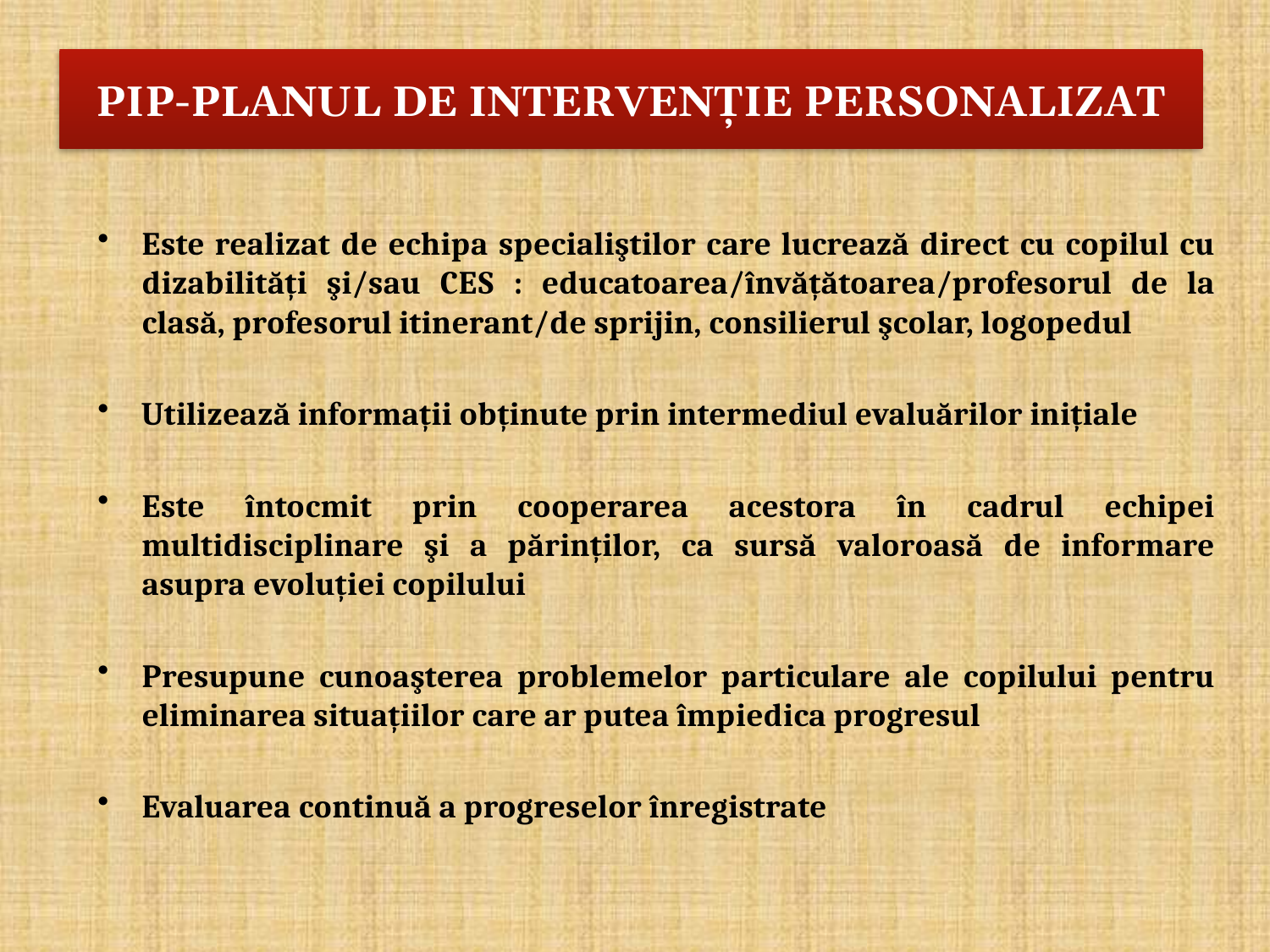

# PIP-PLANUL DE INTERVENȚIE PERSONALIZAT
Este realizat de echipa specialiştilor care lucrează direct cu copilul cu dizabilităţi şi/sau CES : educatoarea/învăţătoarea/profesorul de la clasă, profesorul itinerant/de sprijin, consilierul şcolar, logopedul

Utilizează informaţii obţinute prin intermediul evaluărilor iniţiale

Este întocmit prin cooperarea acestora în cadrul echipei multidisciplinare şi a părinţilor, ca sursă valoroasă de informare asupra evoluţiei copilului

Presupune cunoaşterea problemelor particulare ale copilului pentru eliminarea situaţiilor care ar putea împiedica progresul

Evaluarea continuă a progreselor înregistrate